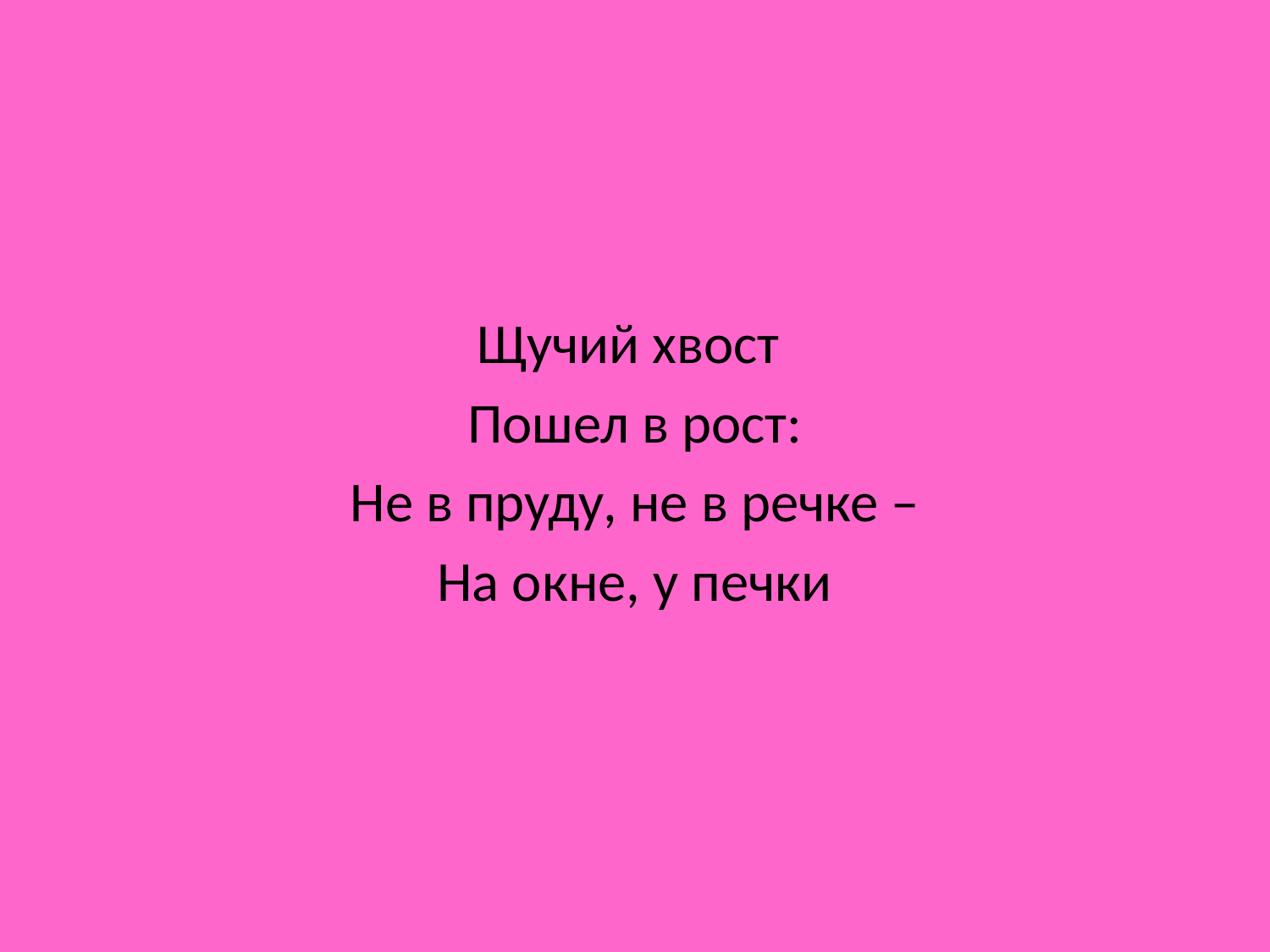

#

Щучий хвост
Пошел в рост:
Не в пруду, не в речке –
На окне, у печки